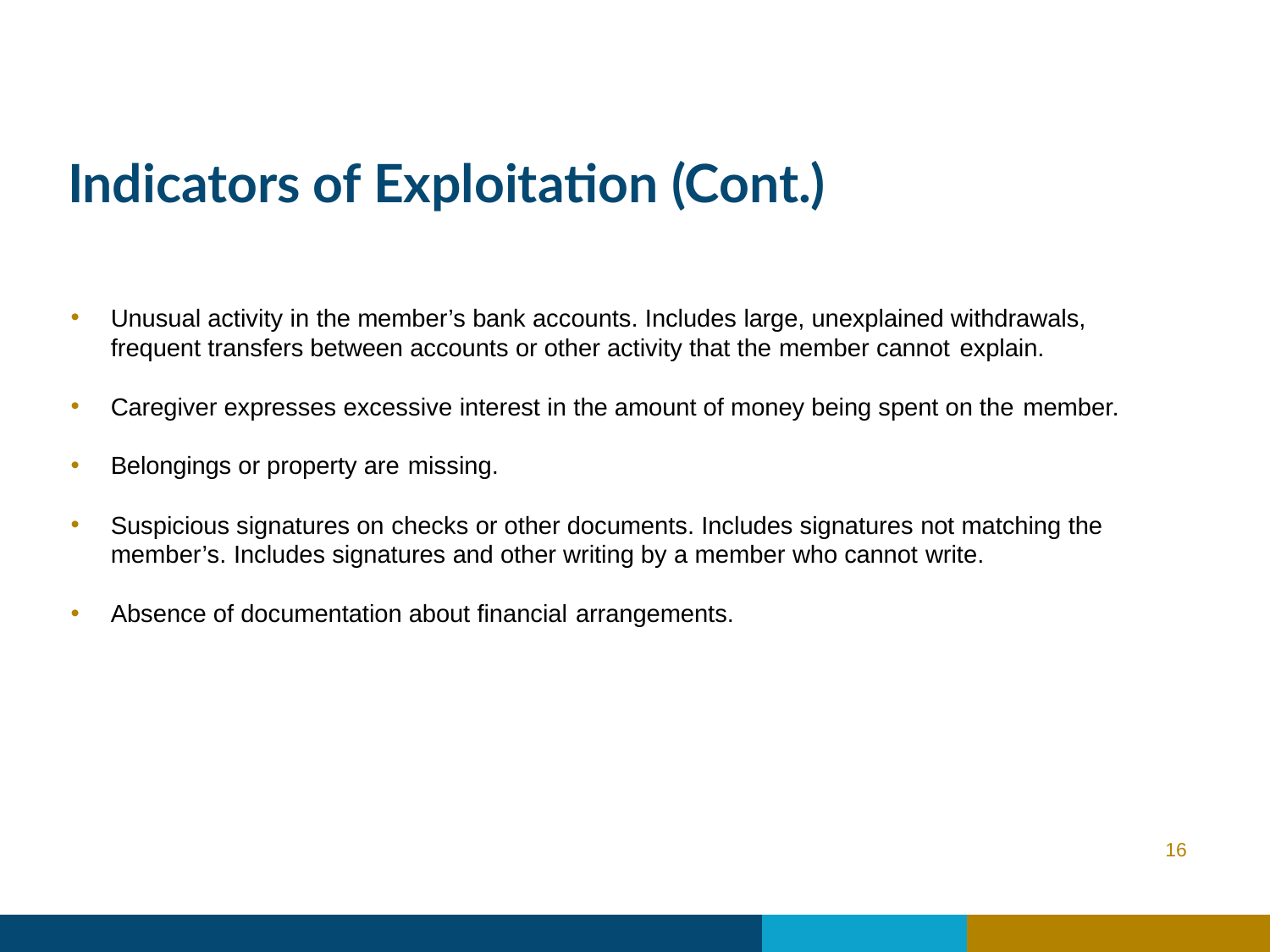

# Indicators of Exploitation (Cont.)
Unusual activity in the member’s bank accounts. Includes large, unexplained withdrawals, frequent transfers between accounts or other activity that the member cannot explain.
Caregiver expresses excessive interest in the amount of money being spent on the member.
Belongings or property are missing.
Suspicious signatures on checks or other documents. Includes signatures not matching the member’s. Includes signatures and other writing by a member who cannot write.
Absence of documentation about financial arrangements.
16